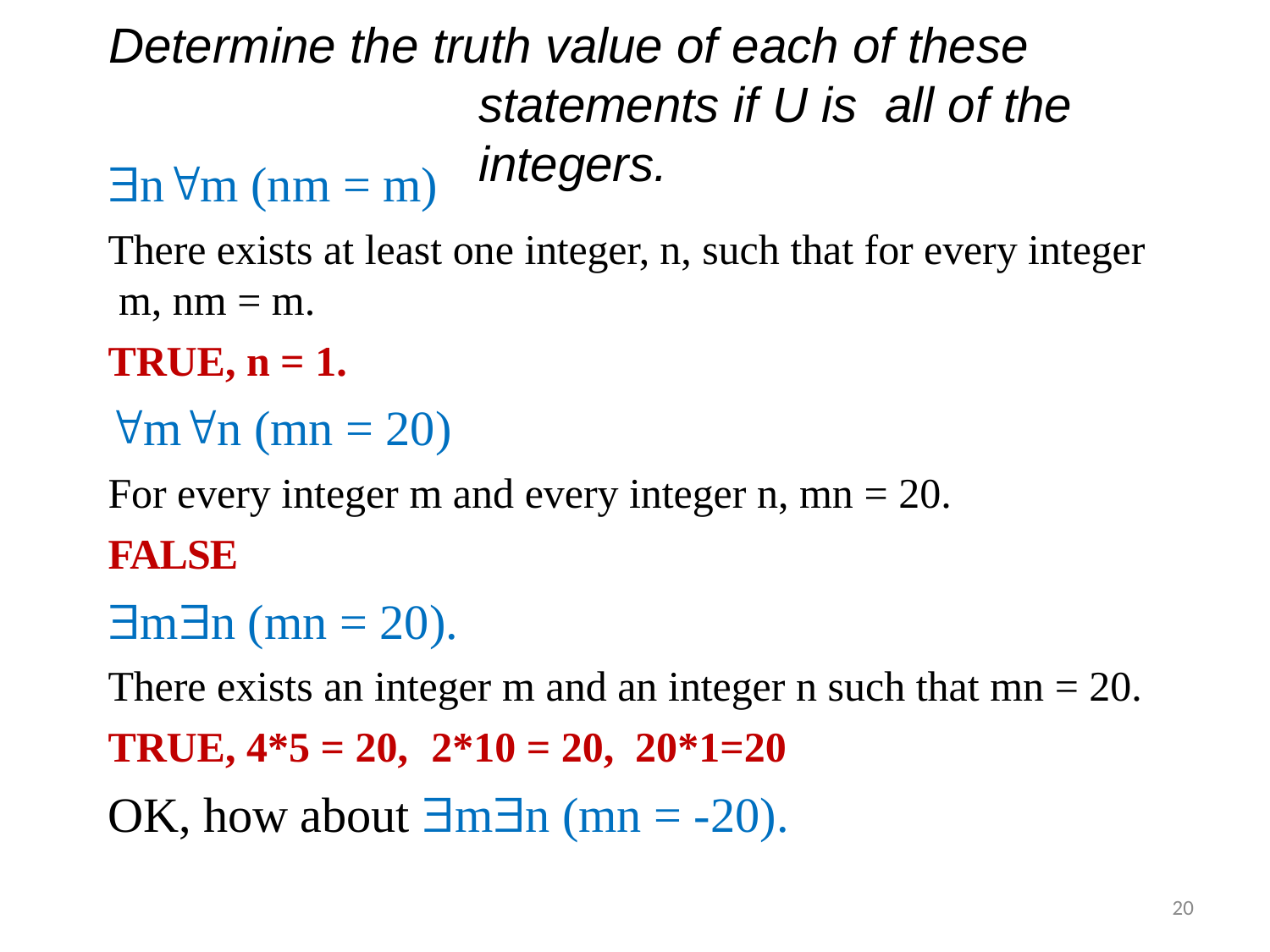

# Determine the truth value of each of these statements if U is  all of the integers.
∃n∀m (nm = m)
There exists at least one integer, n, such that for every integer  m, nm = m.
TRUE, n = 1.
∀m∀n (mn = 20)
For every integer m and every integer n, mn = 20.
FALSE
∃m∃n (mn = 20).
There exists an integer m and an integer n such that mn = 20.
TRUE, 4*5 = 20,	2*10 = 20,	20*1=20
OK, how about ∃m∃n (mn = -20).
20